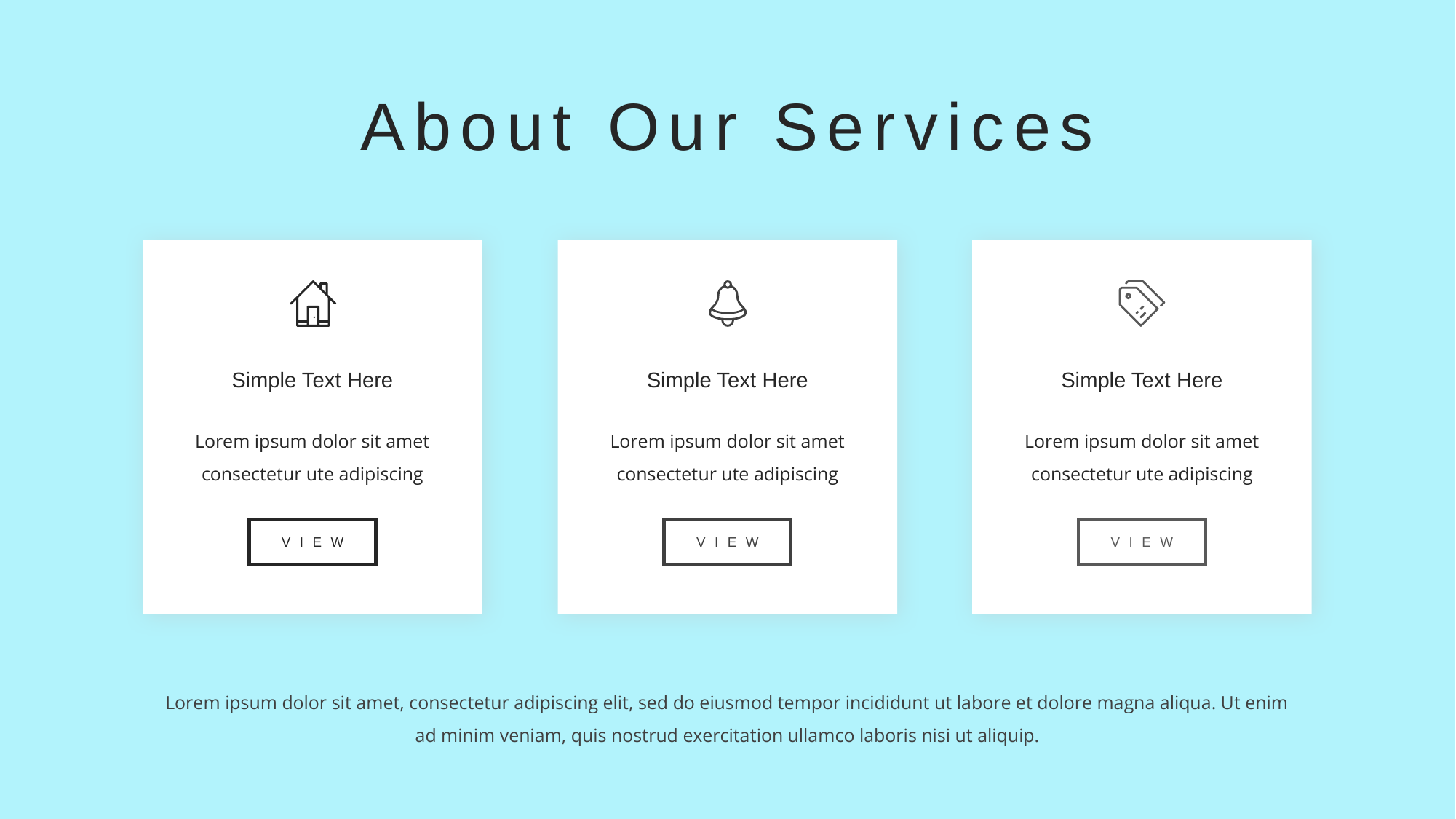

About Our Services

Simple Text Here
Lorem ipsum dolor sit amet consectetur ute adipiscing

VIEW

Simple Text Here
Lorem ipsum dolor sit amet consectetur ute adipiscing

VIEW

Simple Text Here
Lorem ipsum dolor sit amet consectetur ute adipiscing

VIEW
Lorem ipsum dolor sit amet, consectetur adipiscing elit, sed do eiusmod tempor incididunt ut labore et dolore magna aliqua. Ut enim ad minim veniam, quis nostrud exercitation ullamco laboris nisi ut aliquip.